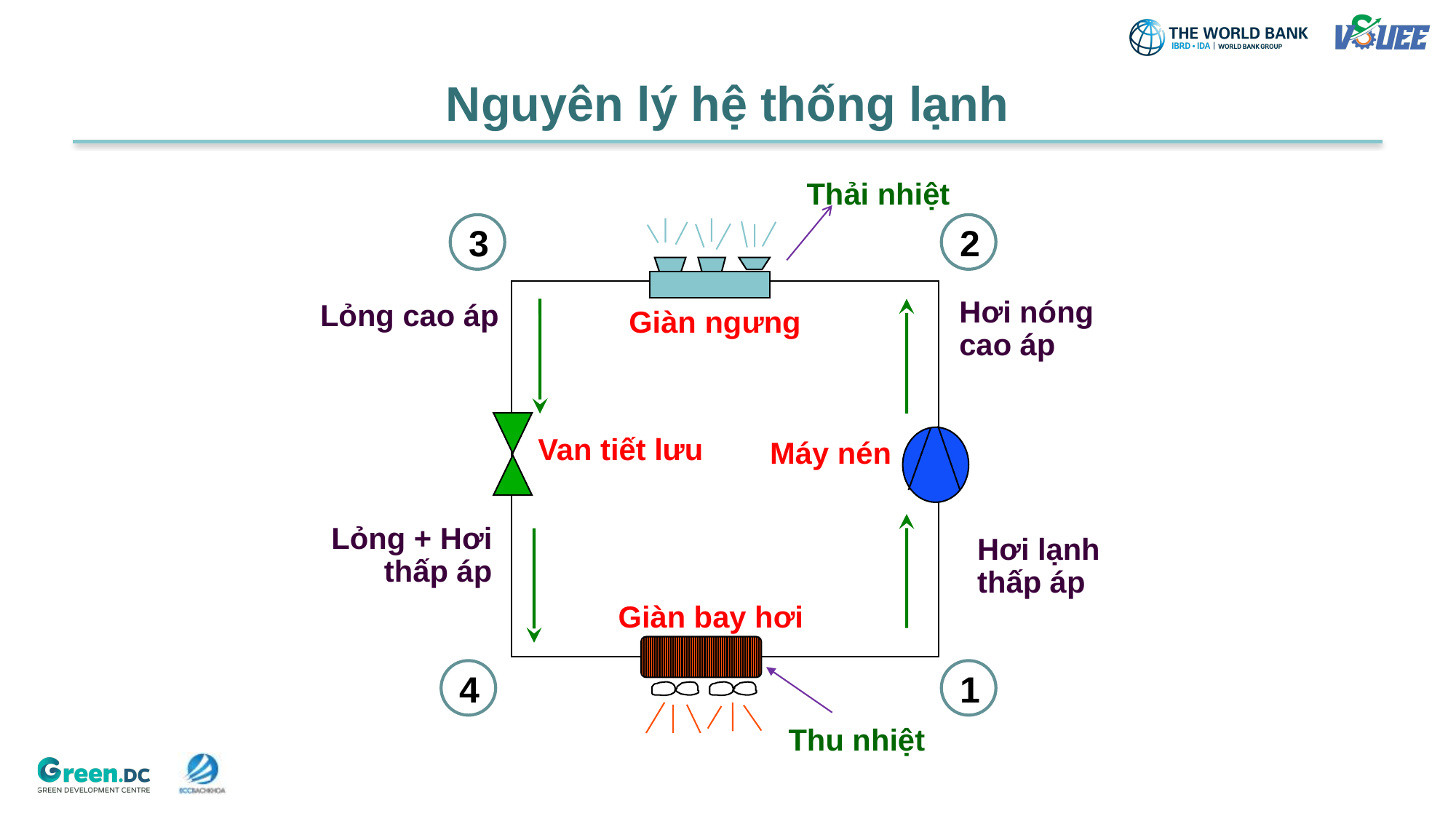

# Nguyên lý hệ thống lạnh
Thải nhiệt
3
2

Hơi nóng cao áp

Giàn ngưng
Lỏng cao áp

Van tiết lưu

Máy nén

Lỏng + Hơi thấp áp

Giàn bay hơi

Hơi lạnh thấp áp

4
1
Thu nhiệt